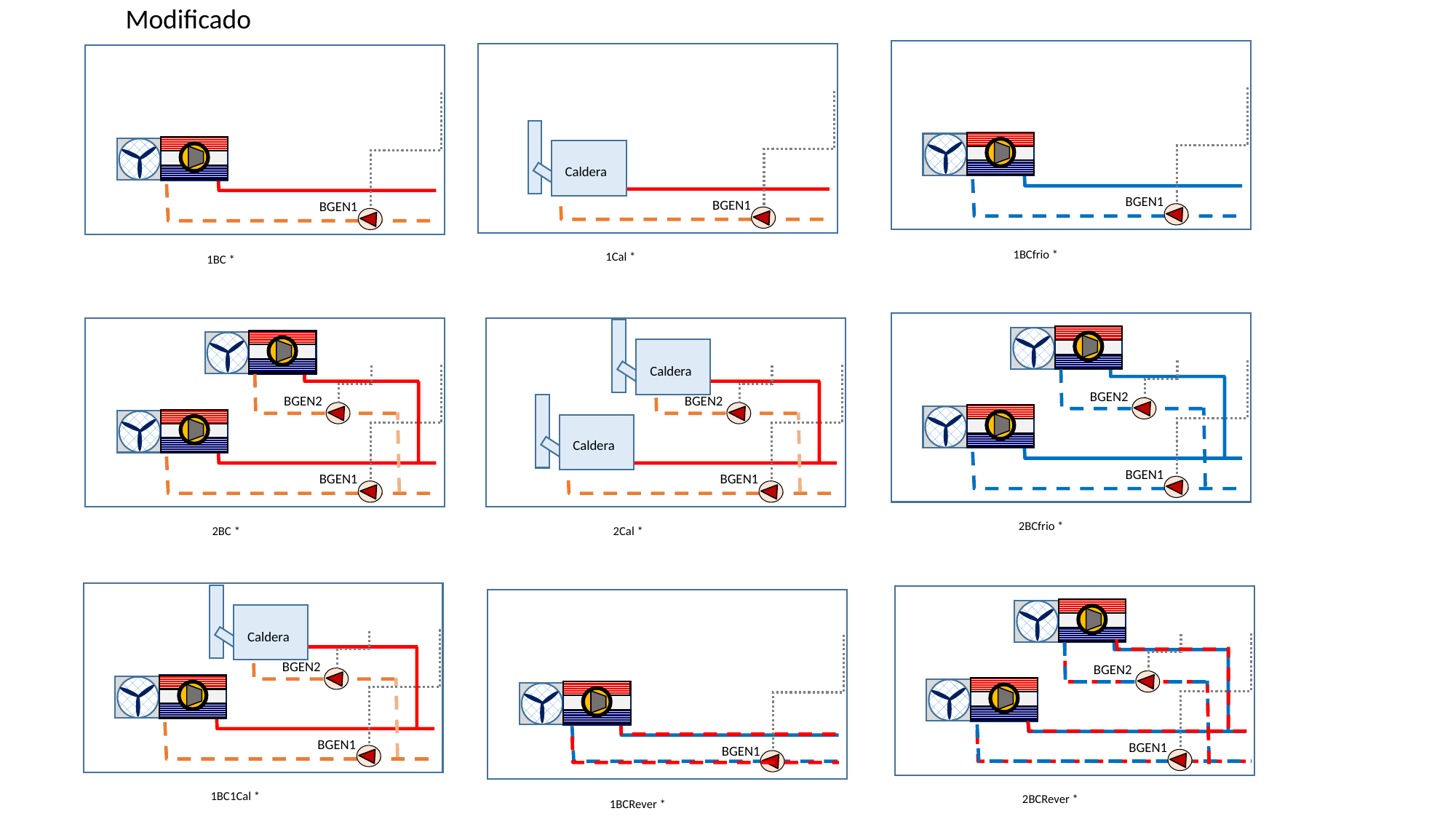

Modificado

Caldera

BGEN1
BGEN1
BGEN1

1BCfrio *
1Cal *
1BC *

Caldera

BGEN2
BGEN2
BGEN2

Caldera

BGEN1
BGEN1
BGEN1

2BCfrio *
2BC *
2Cal *

Caldera

BGEN2
BGEN2

BGEN1
BGEN1
BGEN1

1BC1Cal *
2BCRever *
1BCRever *